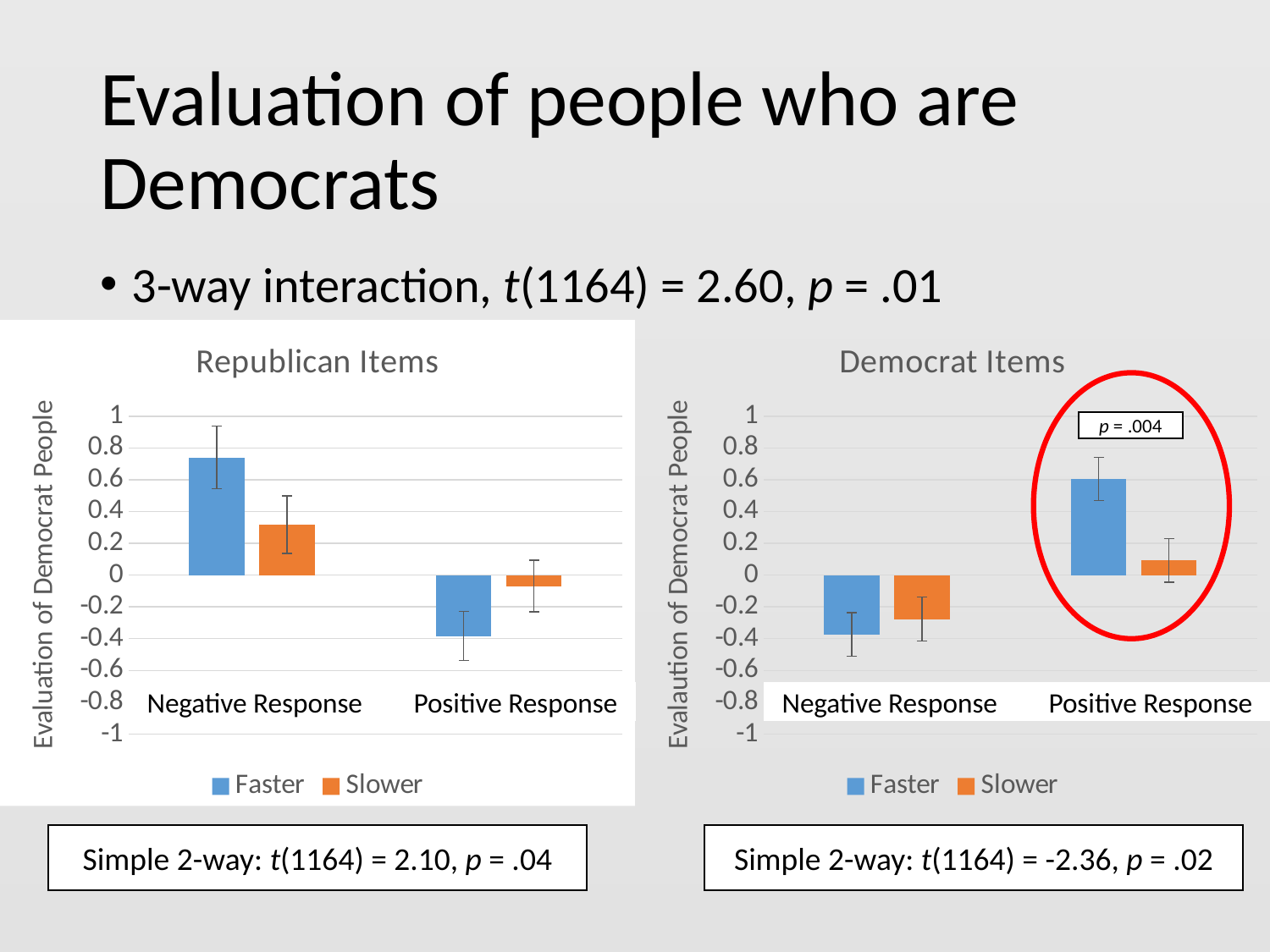

# Evaluation of people who are Democrats
3-way interaction, t(1164) = 2.60, p = .01

### Chart: Democrat Items

| Category | Faster | Slower |
|---|---|---|
| Negative Response | -0.37322599999999995 | -0.277494 |
| Positive Response | 0.605444 | 0.09120000000000003 |

### Chart: Republican Items

| Category | Faster | Slower |
|---|---|---|
| Negative Response | 0.739818 | 0.31730199999999986 |
| Positive Response | -0.383868 | -0.06953600000000001 |
p = .004
Negative Response  	  Positive Response
Negative Response  	  Positive Response
Simple 2-way: t(1164) = -2.36, p = .02
Simple 2-way: t(1164) = 2.10, p = .04